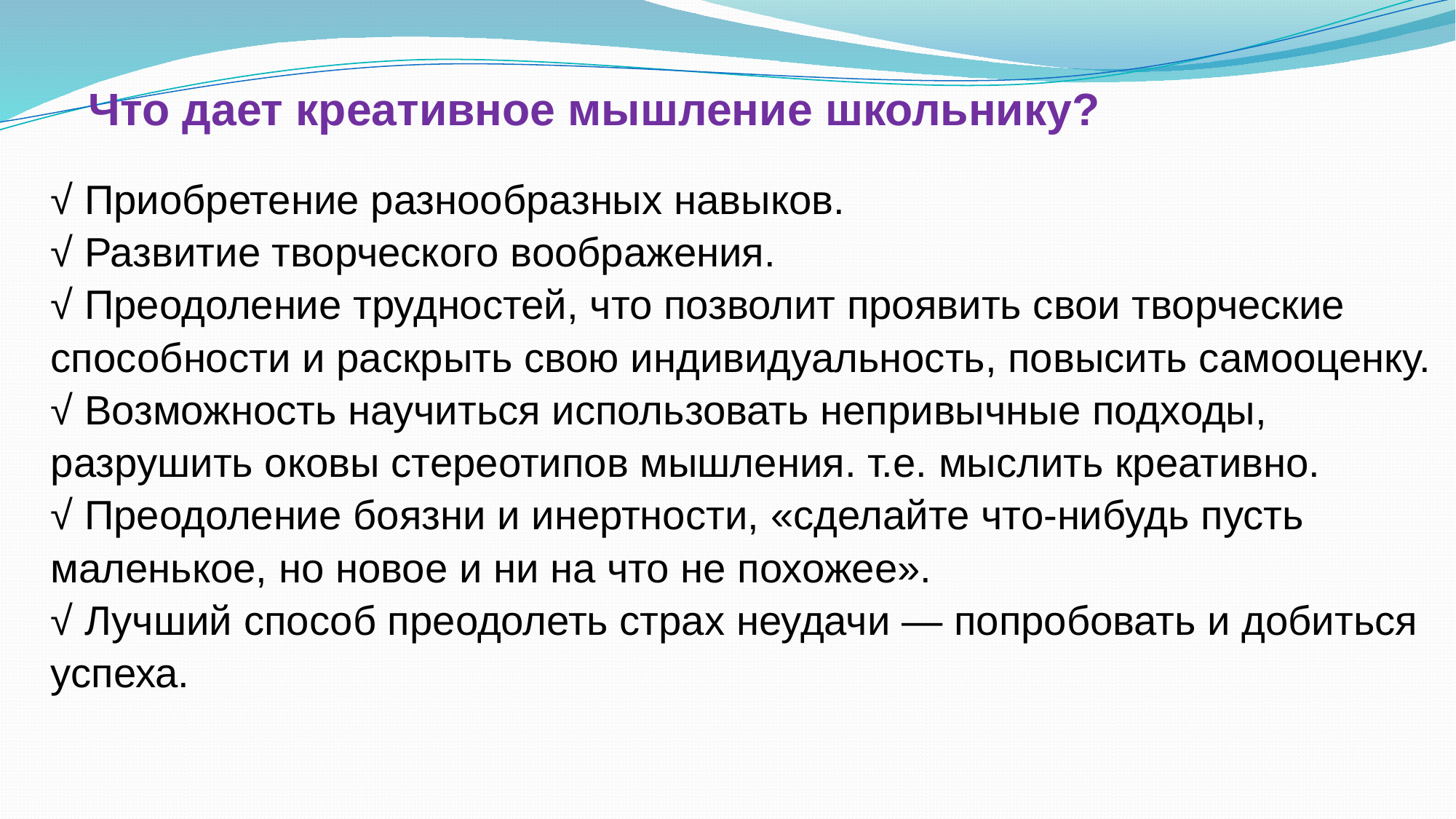

Что дает креативное мышление школьнику?

√ Приобретение разнообразных навыков.
√ Развитие творческого воображения.
√ Преодоление трудностей, что позволит проявить свои творческие способности и раскрыть свою индивидуальность, повысить самооценку.
√ Возможность научиться использовать непривычные подходы, разрушить оковы стереотипов мышления. т.е. мыслить креативно.
√ Преодоление боязни и инертности, «сделайте что-нибудь пусть маленькое, но новое и ни на что не похожее».
√ Лучший способ преодолеть страх неудачи — попробовать и добиться успеха.